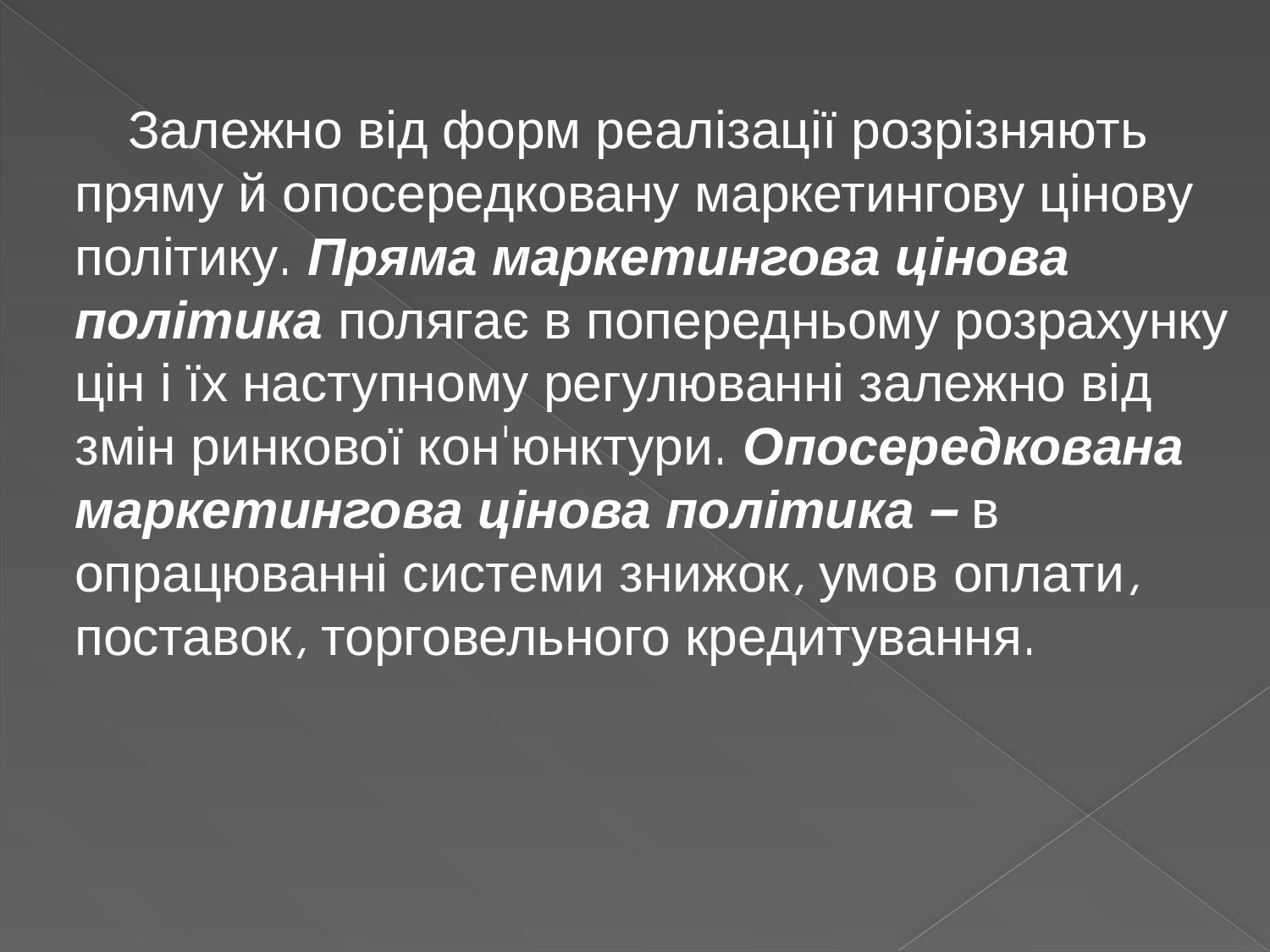

Залежно від форм реалізації розрізняють пряму й опосередковану маркетингову цінову політику. Пряма маркетингова цінова політика полягає в попередньому розрахунку цін і їх наступному регулюванні залежно від змін ринкової кон'юнктури. Опосередкована маркетингова цінова політика – в опрацюванні системи знижок, умов оплати, поставок, торговельного кредитування.